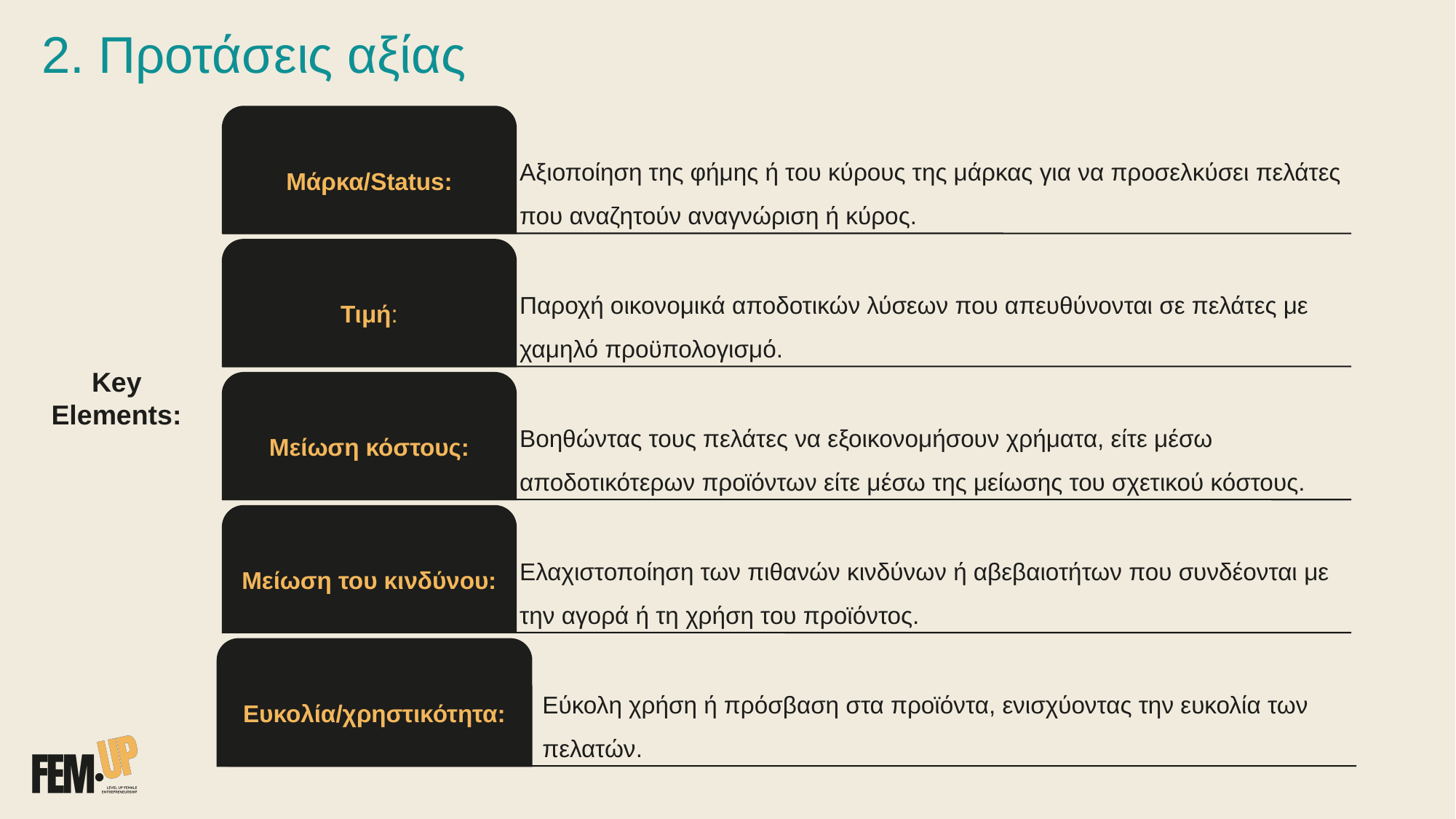

# 2. Προτάσεις αξίας
Αξιοποίηση της φήμης ή του κύρους της μάρκας για να προσελκύσει πελάτες που αναζητούν αναγνώριση ή κύρος.
Μάρκα/Status:
Παροχή οικονομικά αποδοτικών λύσεων που απευθύνονται σε πελάτες με χαμηλό προϋπολογισμό.
Τιμή:
Βοηθώντας τους πελάτες να εξοικονομήσουν χρήματα, είτε μέσω αποδοτικότερων προϊόντων είτε μέσω της μείωσης του σχετικού κόστους.
Μείωση κόστους:
Ελαχιστοποίηση των πιθανών κινδύνων ή αβεβαιοτήτων που συνδέονται με την αγορά ή τη χρήση του προϊόντος.
Μείωση του κινδύνου:
Εύκολη χρήση ή πρόσβαση στα προϊόντα, ενισχύοντας την ευκολία των πελατών.
Ευκολία/χρηστικότητα:
Key Elements: